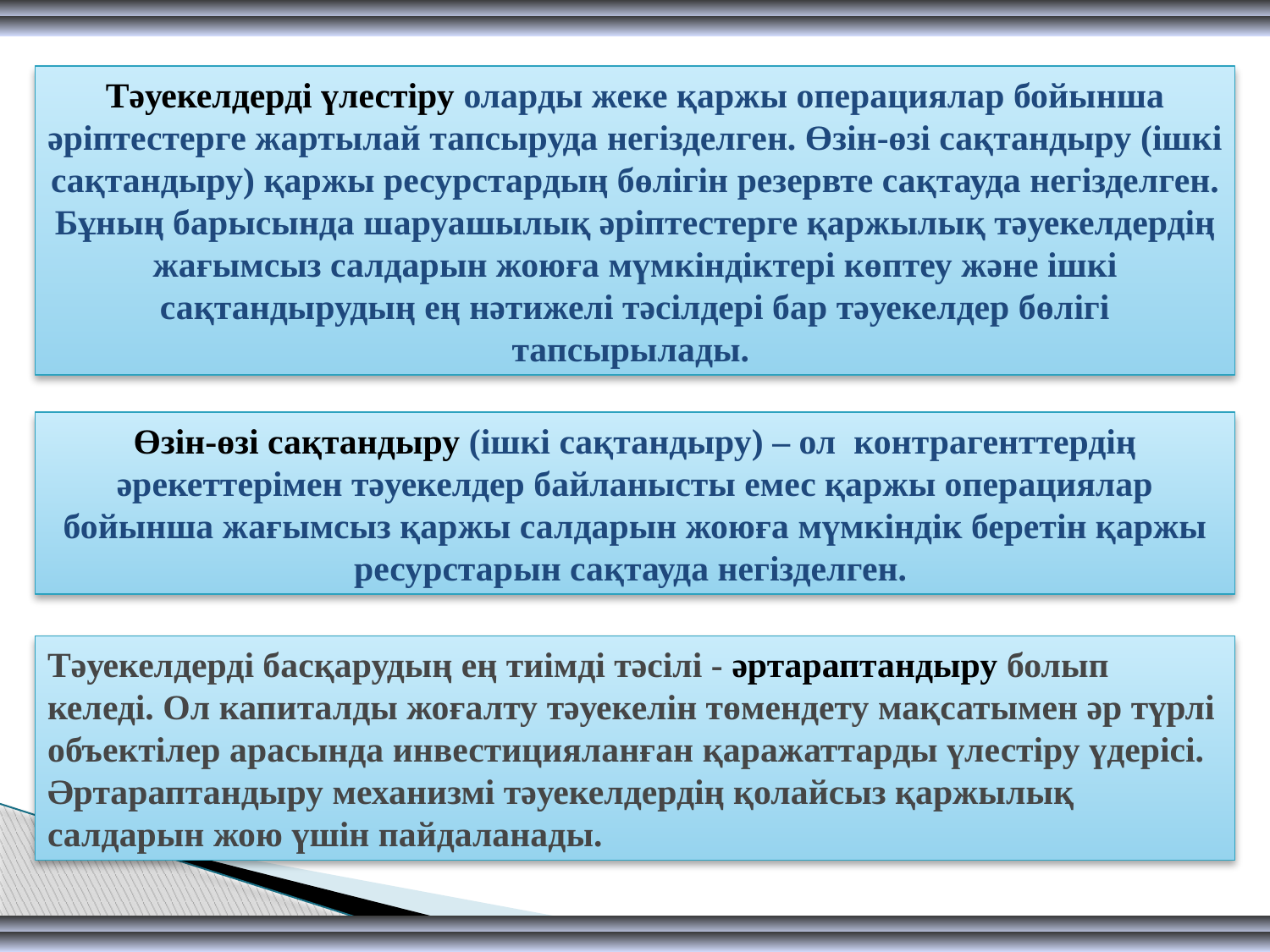

Тәуекелдерді үлестіру оларды жеке қаржы операциялар бойынша әріптестерге жартылай тапсыруда негізделген. Өзін-өзі сақтандыру (ішкі сақтандыру) қаржы ресурстардың бөлігін резервте сақтауда негізделген. Бұның барысында шаруашылық әріптестерге қаржылық тәуекелдердің жағымсыз салдарын жоюға мүмкіндіктері көптеу және ішкі сақтандырудың ең нәтижелі тәсілдері бар тәуекелдер бөлігі тапсырылады.
Өзін-өзі сақтандыру (ішкі сақтандыру) – ол  контрагенттердің әрекеттерімен тәуекелдер байланысты емес қаржы операциялар бойынша жағымсыз қаржы салдарын жоюға мүмкіндік беретін қаржы ресурстарын сақтауда негізделген.
Тәуекелдерді басқарудың ең тиімді тәсілі - әртараптандыру болып келеді. Ол капиталды жоғалту тәуекелін төмендету мақсатымен әр түрлі объектілер арасында инвестицияланған қаражаттарды үлестіру үдерісі. Әртараптандыру механизмі тәуекелдердің қолайсыз қаржылық салдарын жою үшін пайдаланады.